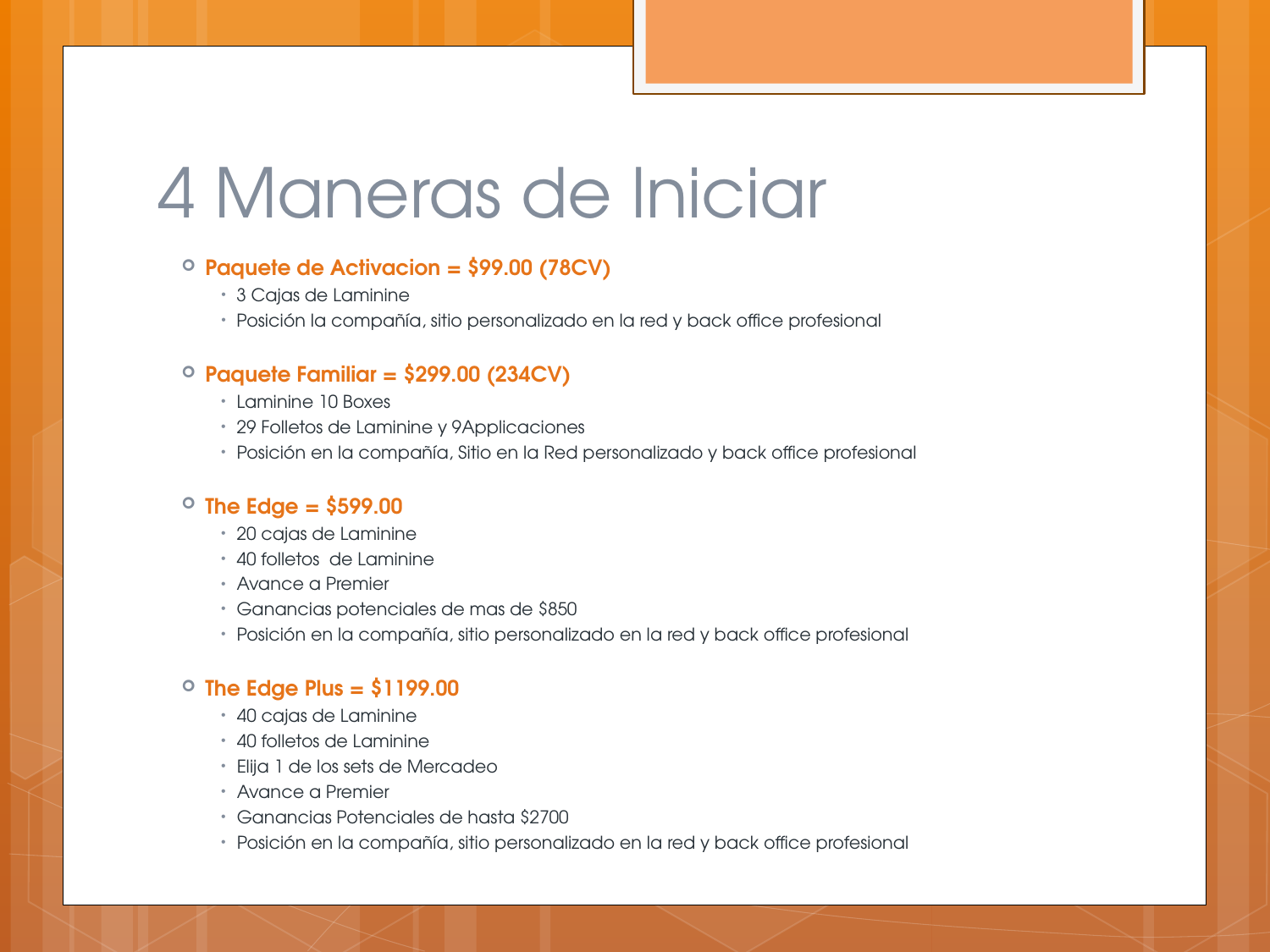

# 4 Maneras de Iniciar
Paquete de Activacion = $99.00 (78CV)
3 Cajas de Laminine
Posición la compañía, sitio personalizado en la red y back office profesional

Paquete Familiar = $299.00 (234CV)
Laminine 10 Boxes
29 Folletos de Laminine y 9Applicaciones
Posición en la compañía, Sitio en la Red personalizado y back office profesional

The Edge = $599.00
20 cajas de Laminine
40 folletos  de Laminine
Avance a Premier
Ganancias potenciales de mas de $850
Posición en la compañía, sitio personalizado en la red y back office profesional

The Edge Plus = $1199.00
40 cajas de Laminine
40 folletos de Laminine
Elija 1 de los sets de Mercadeo
Avance a Premier
Ganancias Potenciales de hasta $2700
Posición en la compañía, sitio personalizado en la red y back office profesional